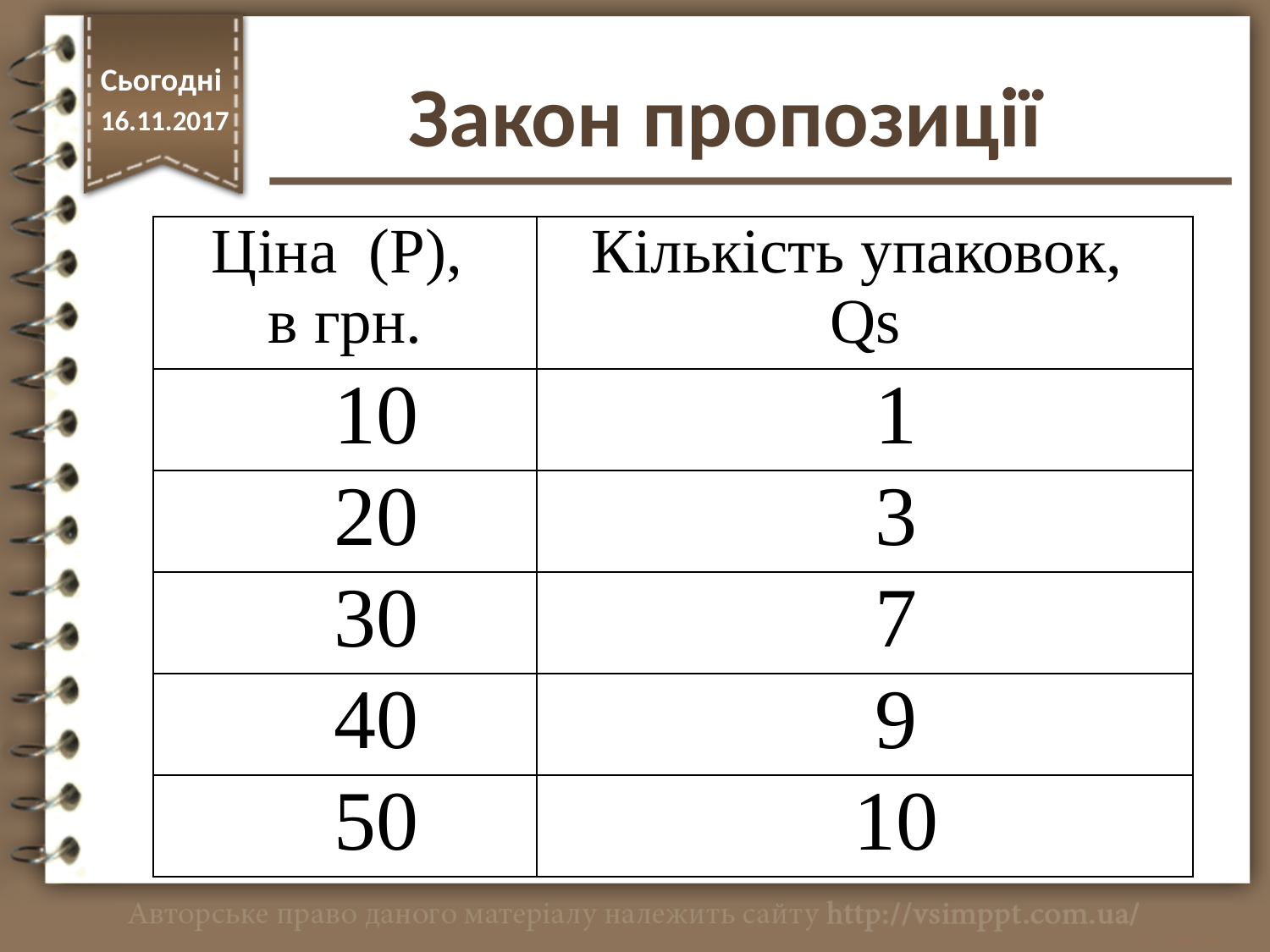

Сьогодні
Закон пропозиції
16.11.2017
| Ціна (Р), в грн. | Кількість упаковок, Qs |
| --- | --- |
| 10 | 1 |
| 20 | 3 |
| 30 | 7 |
| 40 | 9 |
| 50 | 10 |
http://vsimppt.com.ua/